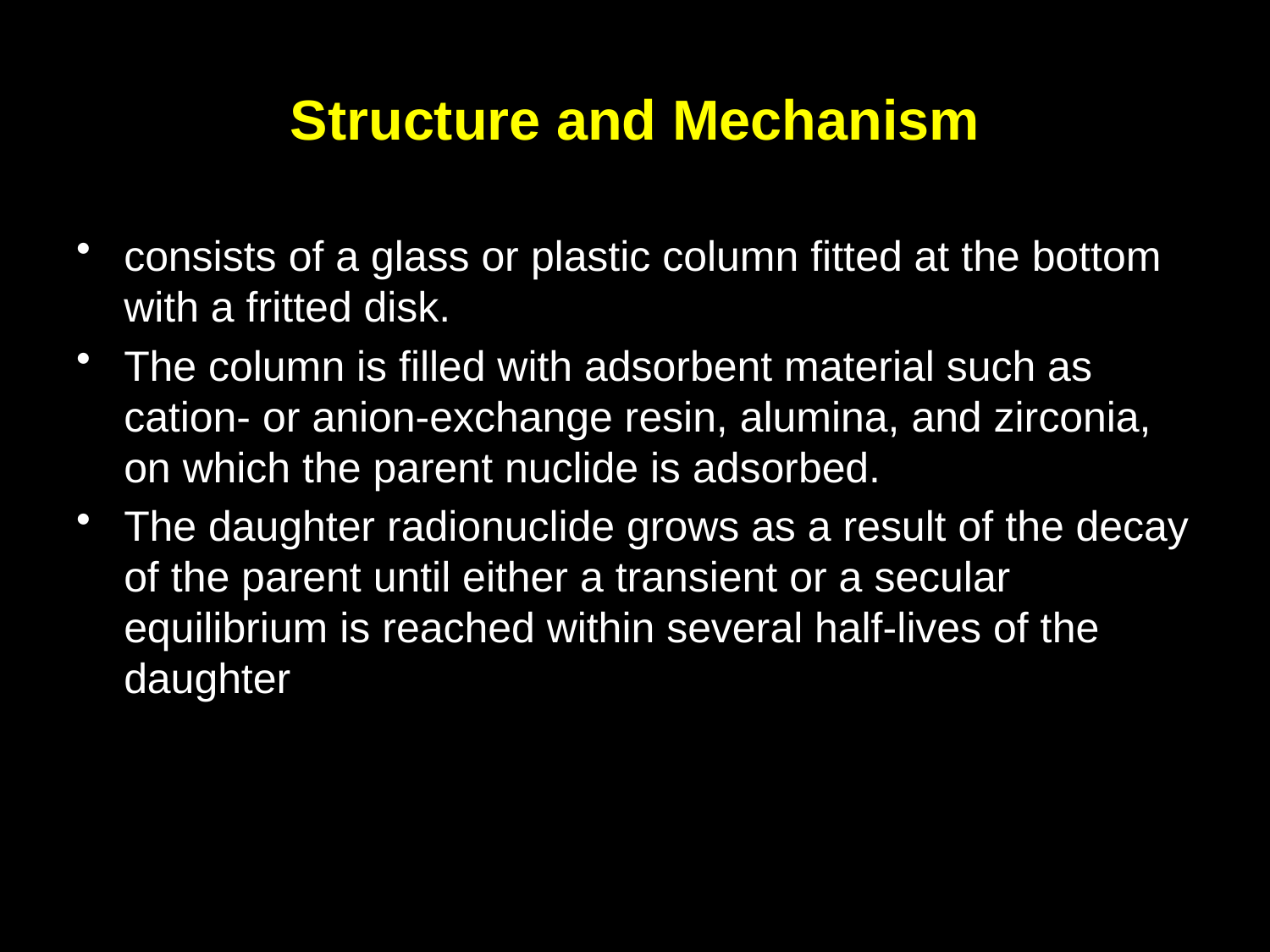

# Structure and Mechanism
consists of a glass or plastic column fitted at the bottom with a fritted disk.
The column is filled with adsorbent material such as cation- or anion-exchange resin, alumina, and zirconia, on which the parent nuclide is adsorbed.
The daughter radionuclide grows as a result of the decay of the parent until either a transient or a secular equilibrium is reached within several half-lives of the daughter